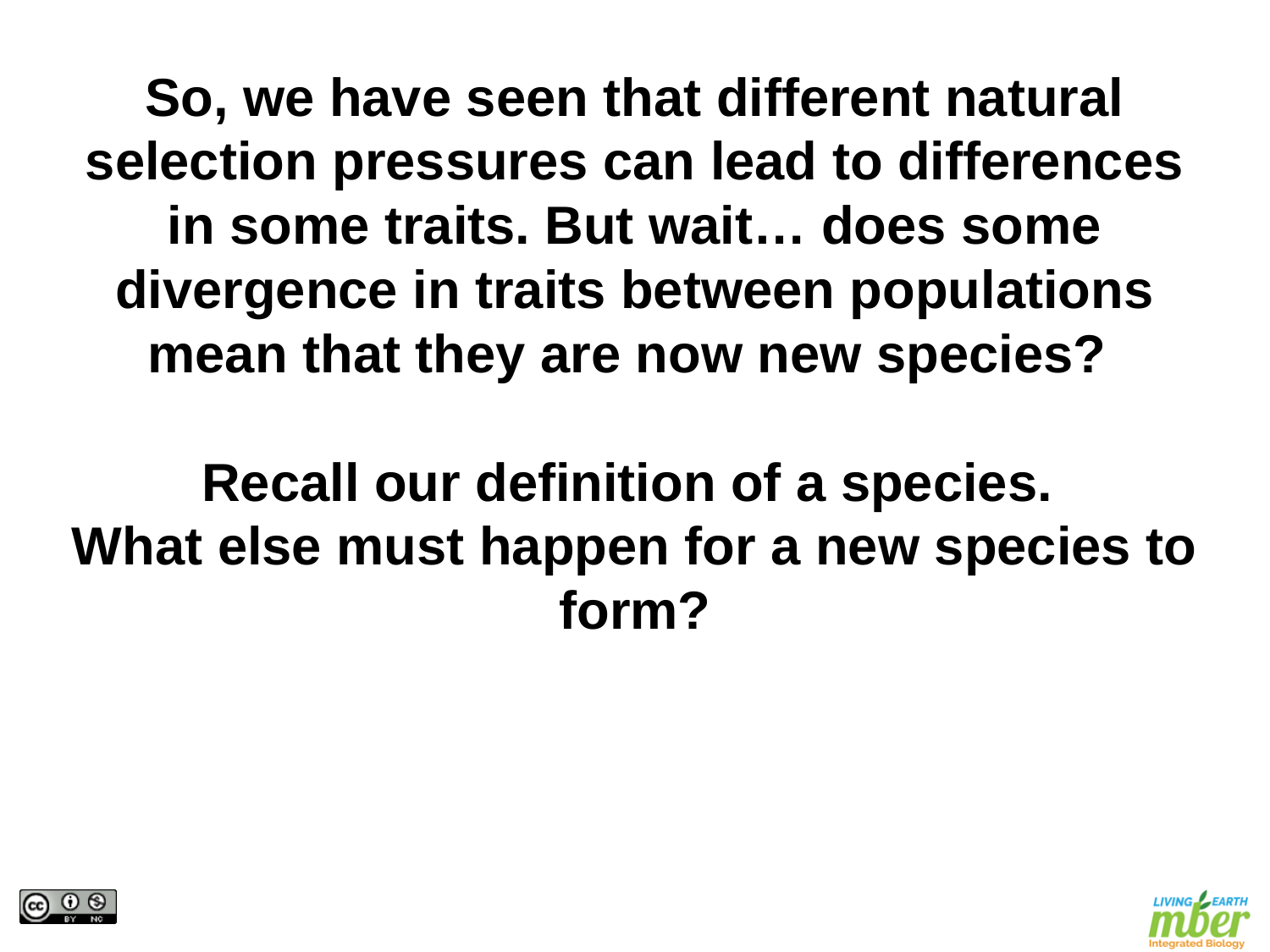

So, we have seen that different natural selection pressures can lead to differences in some traits. But wait… does some divergence in traits between populations mean that they are now new species?
Recall our definition of a species.
What else must happen for a new species to form?